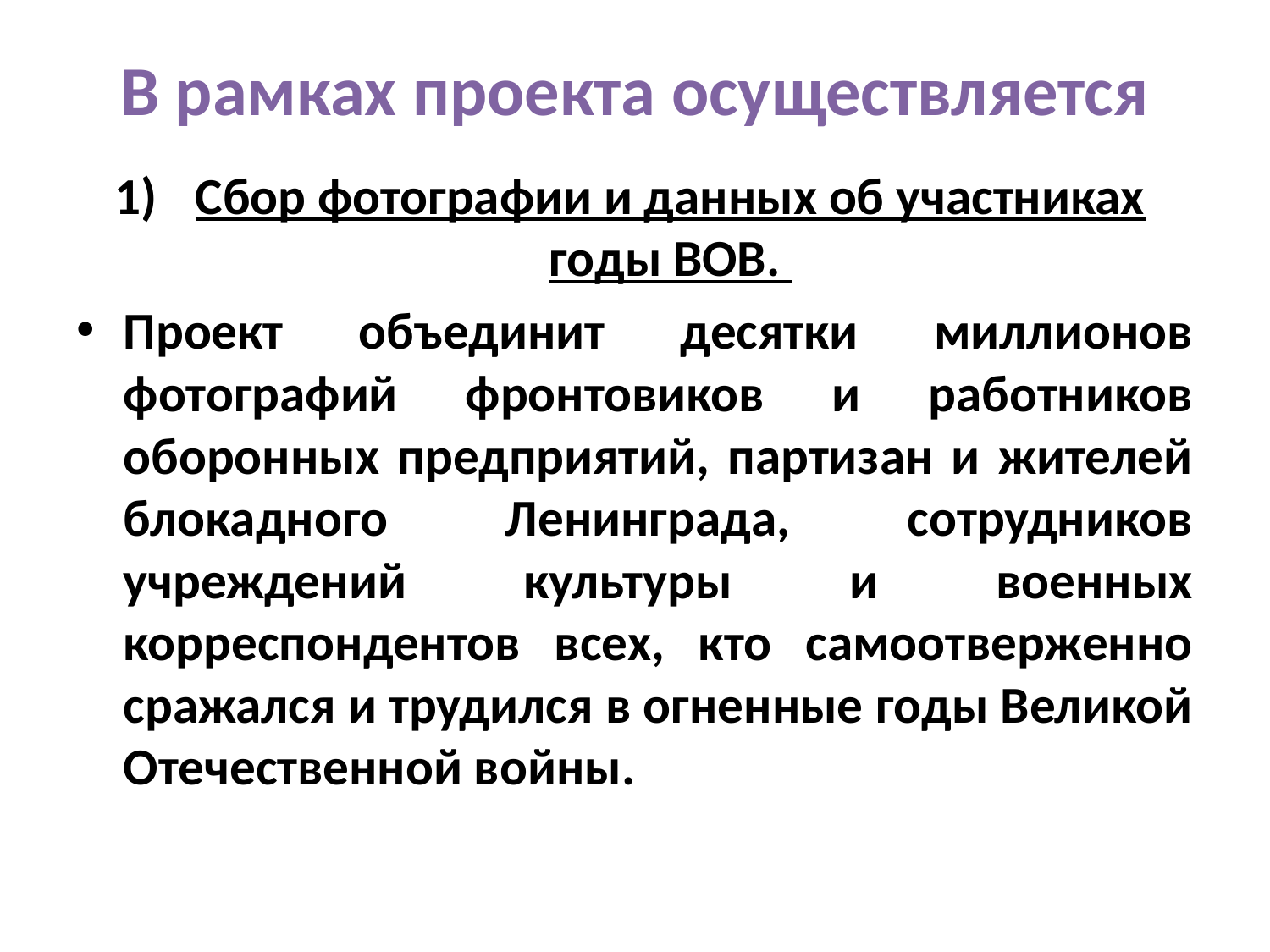

# В рамках проекта осуществляется
Сбор фотографии и данных об участниках годы ВОВ.
Проект объединит десятки миллионов фотографий фронтовиков и работников оборонных предприятий, партизан и жителей блокадного Ленинграда, сотрудников учреждений культуры и военных корреспондентов всех, кто самоотверженно сражался и трудился в огненные годы Великой Отечественной войны.